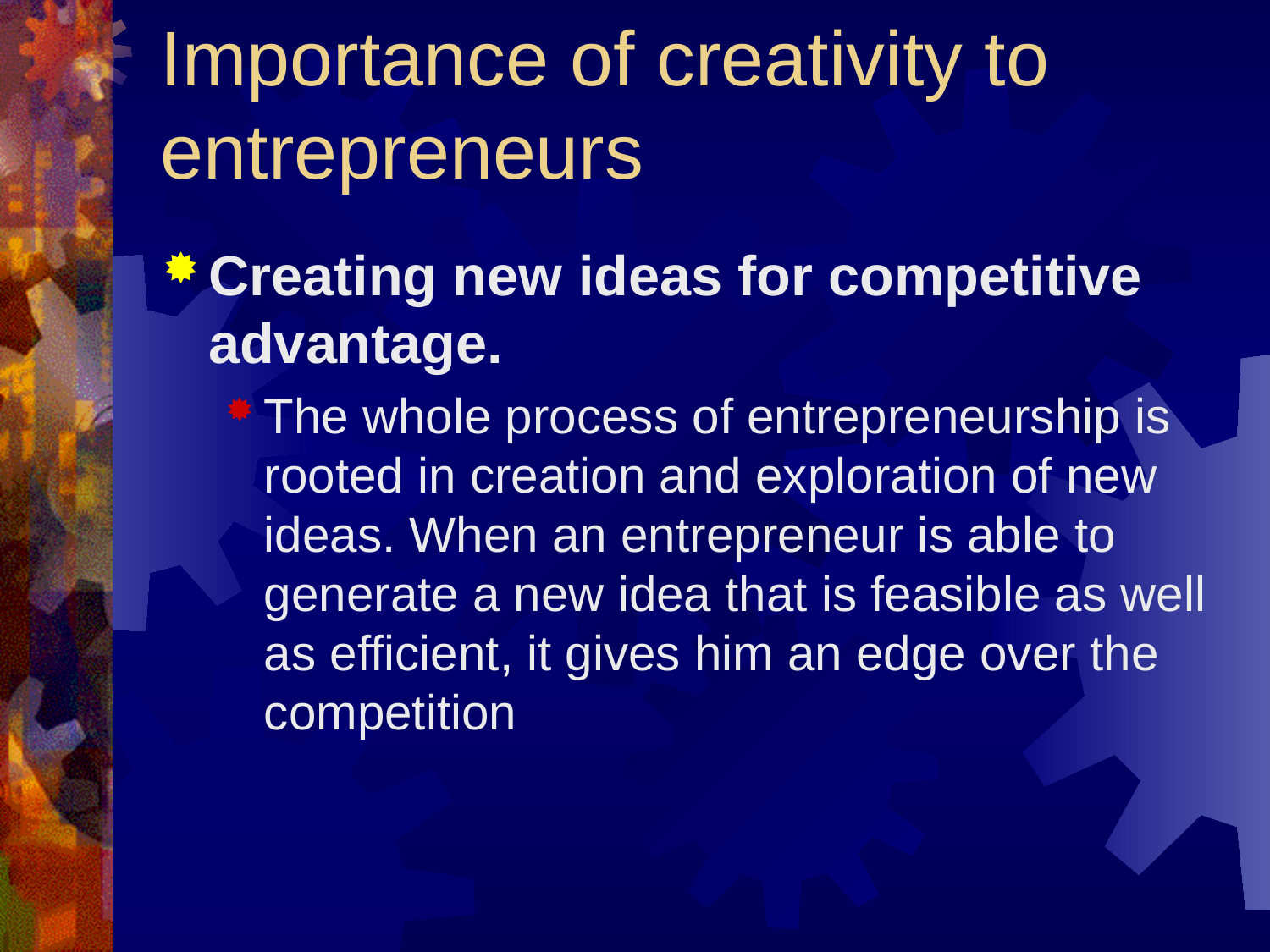

# Importance of creativity to entrepreneurs
Creating new ideas for competitive advantage.
The whole process of entrepreneurship is rooted in creation and exploration of new ideas. When an entrepreneur is able to generate a new idea that is feasible as well as efficient, it gives him an edge over the competition